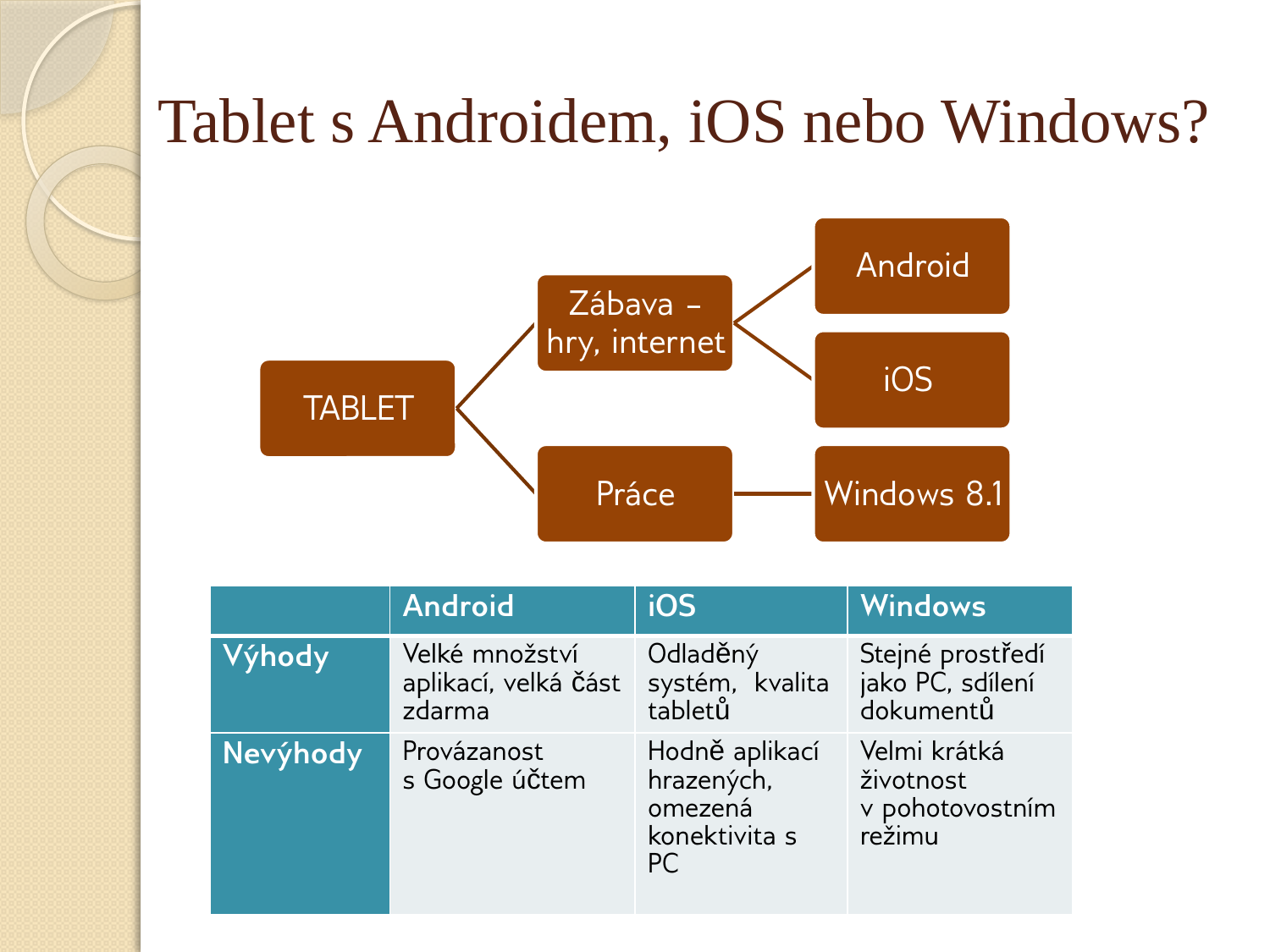

# Tablet s Androidem, iOS nebo Windows?
TABLET

Zábava – hry, internet

Android

iOS

Práce

Windows 8.1
|  | Android | iOS | Windows |
| --- | --- | --- | --- |
| Výhody | Velké množství aplikací, velká část zdarma | Odladěný systém, kvalita tabletů | Stejné prostředí jako PC, sdílení dokumentů |
| Nevýhody | Provázanost s Google účtem | Hodně aplikací hrazených, omezená konektivita s PC | Velmi krátká životnost v pohotovostním režimu |